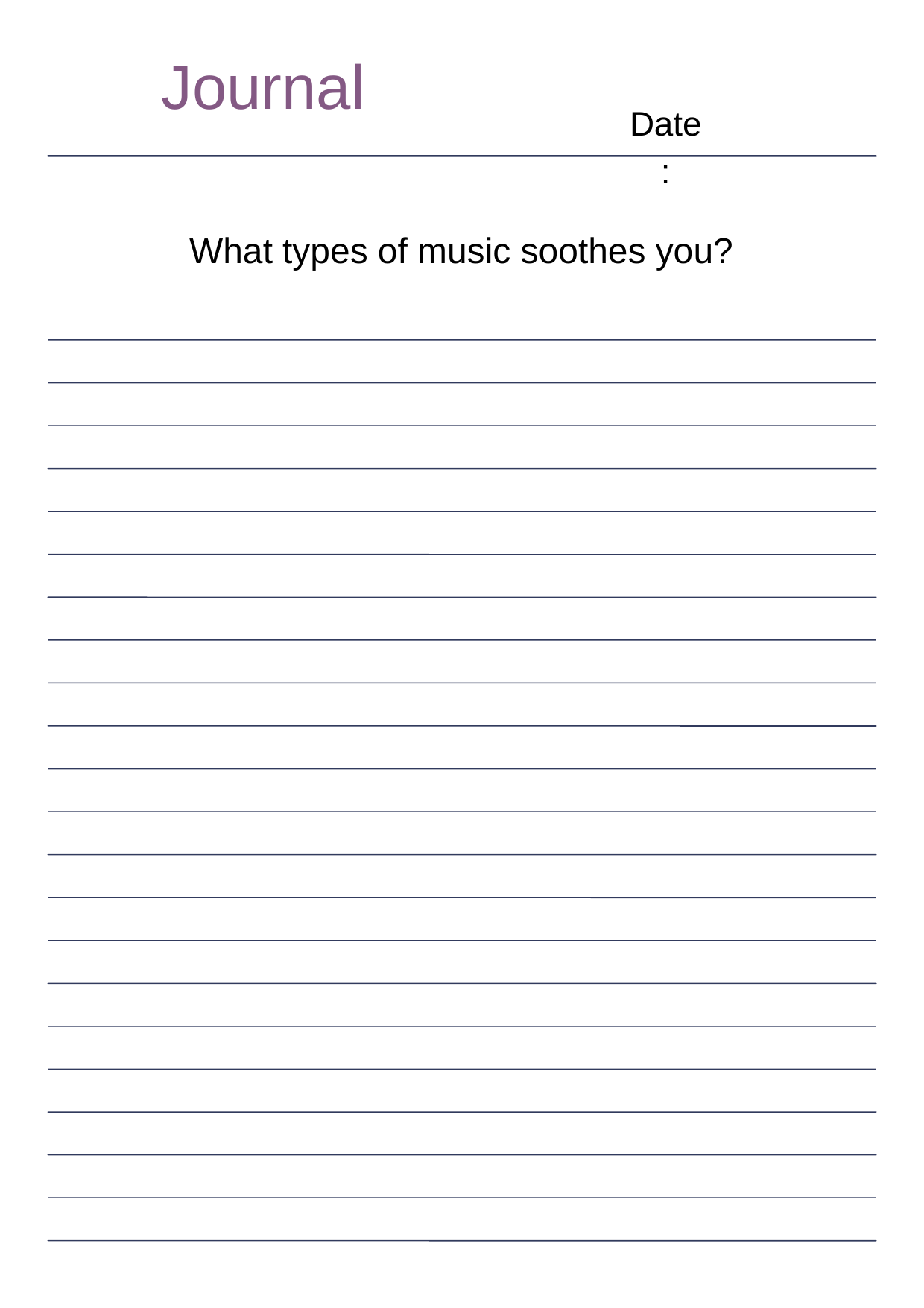

Journal
Date:

What types of music soothes you?